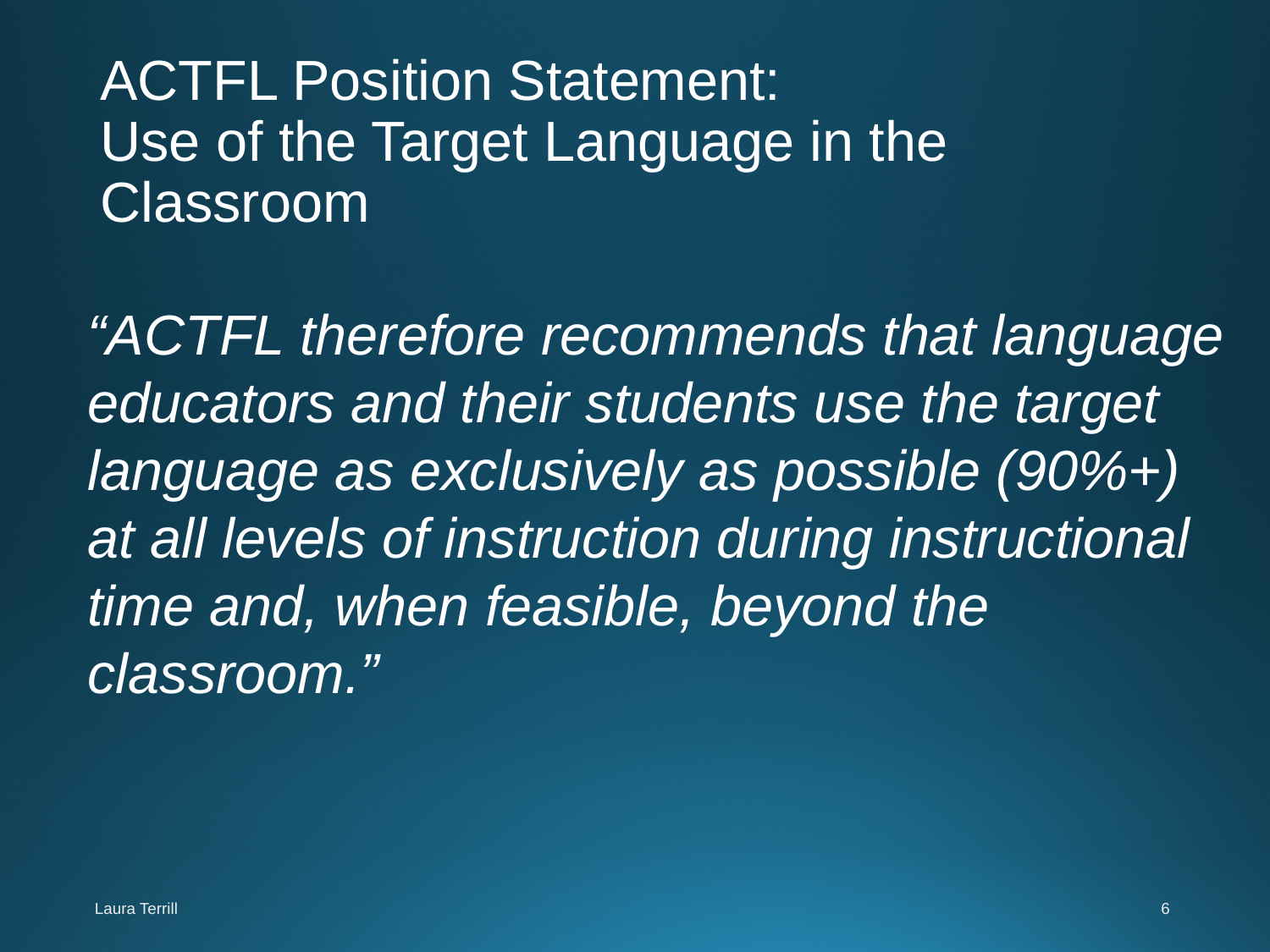

# ACTFL Position Statement: Use of the Target Language in the Classroom
“ACTFL therefore recommends that language educators and their students use the target language as exclusively as possible (90%+) at all levels of instruction during instructional time and, when feasible, beyond the classroom.”

Laura Terrill
6